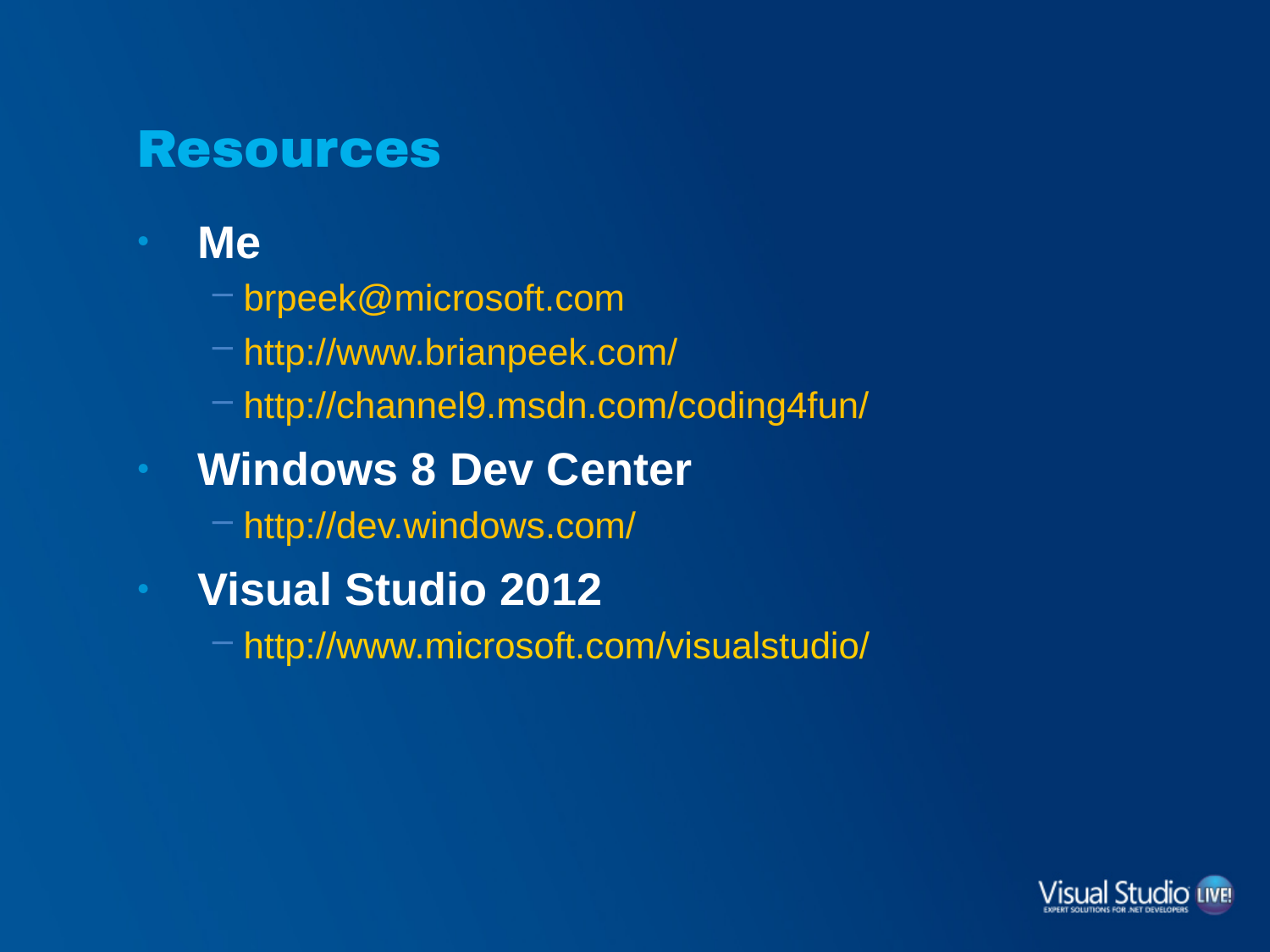

# Resources
Me
brpeek@microsoft.com
http://www.brianpeek.com/
http://channel9.msdn.com/coding4fun/
Windows 8 Dev Center
http://dev.windows.com/
Visual Studio 2012
http://www.microsoft.com/visualstudio/